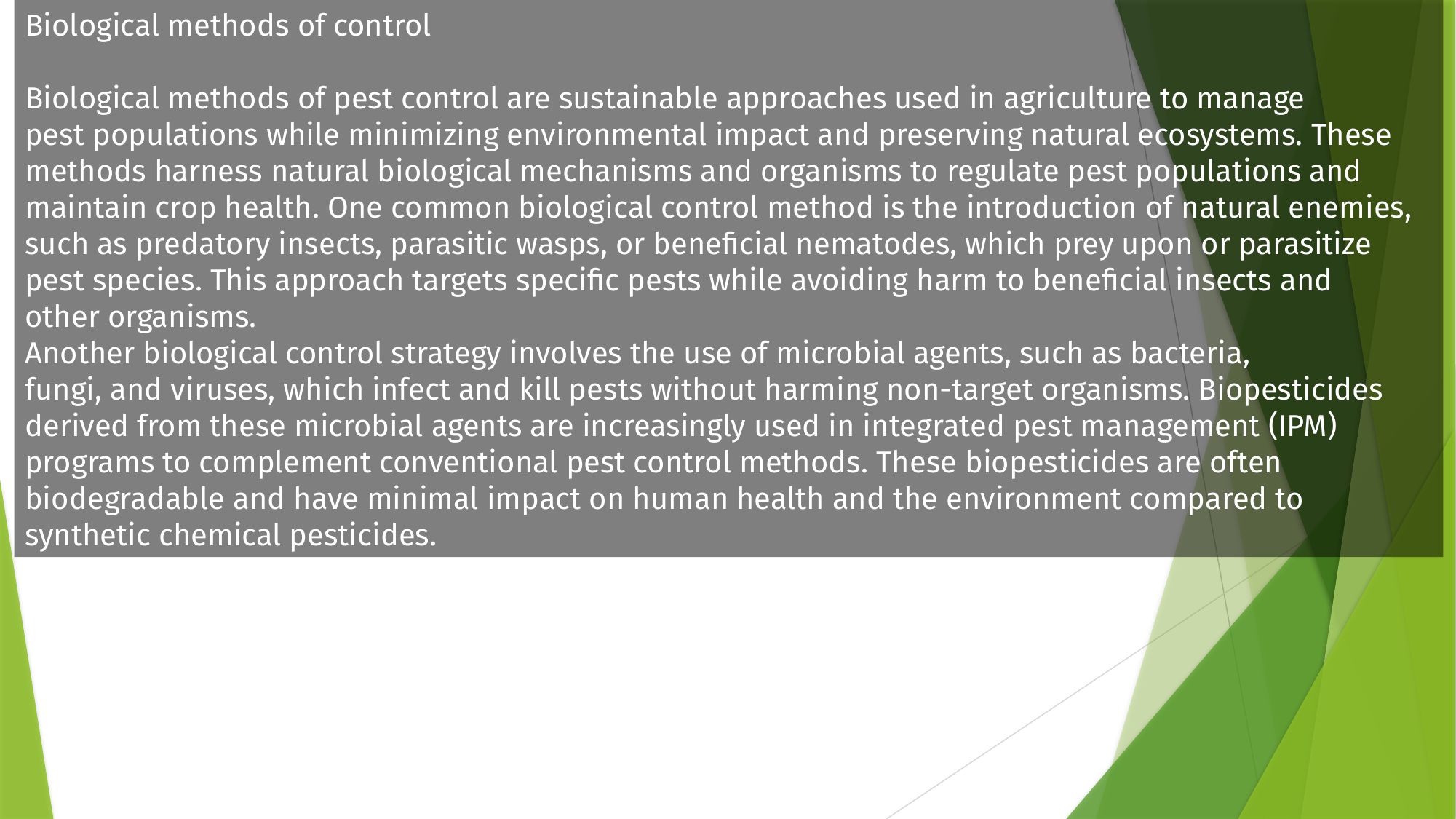

Biological methods of control

Biological methods of pest control are sustainable approaches used in agriculture to manage
pest populations while minimizing environmental impact and preserving natural ecosystems. These
methods harness natural biological mechanisms and organisms to regulate pest populations and
maintain crop health. One common biological control method is the introduction of natural enemies,
such as predatory insects, parasitic wasps, or beneficial nematodes, which prey upon or parasitize
pest species. This approach targets specific pests while avoiding harm to beneficial insects and
other organisms.
Another biological control strategy involves the use of microbial agents, such as bacteria,
fungi, and viruses, which infect and kill pests without harming non-target organisms. Biopesticides
derived from these microbial agents are increasingly used in integrated pest management (IPM)
programs to complement conventional pest control methods. These biopesticides are often
biodegradable and have minimal impact on human health and the environment compared to
synthetic chemical pesticides.